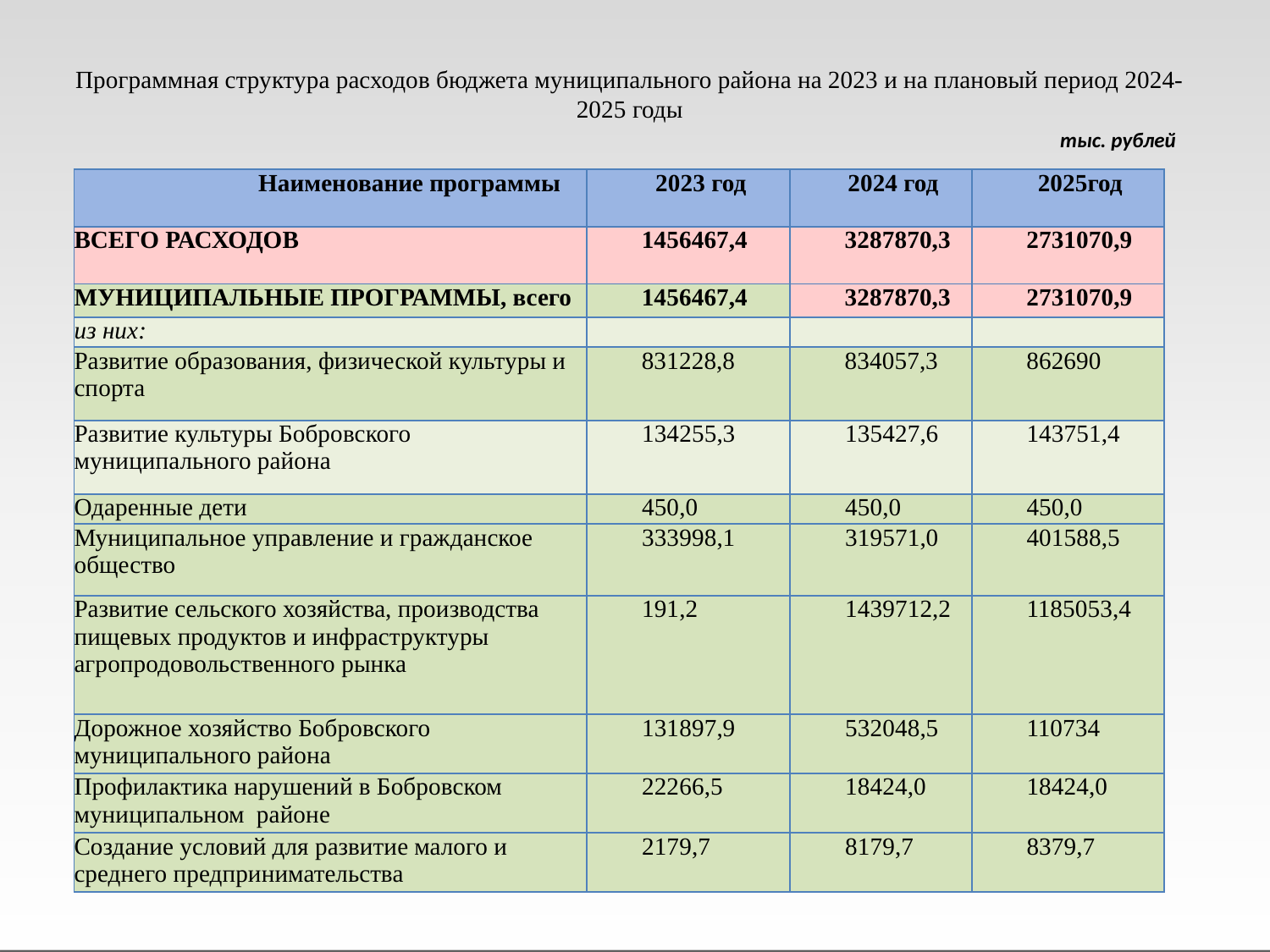

Программная структура расходов бюджета муниципального района на 2023 и на плановый период 2024-2025 годы
тыс. рублей
| Наименование программы | 2023 год | 2024 год | 2025год |
| --- | --- | --- | --- |
| ВСЕГО РАСХОДОВ | 1456467,4 | 3287870,3 | 2731070,9 |
| МУНИЦИПАЛЬНЫЕ ПРОГРАММЫ, всего | 1456467,4 | 3287870,3 | 2731070,9 |
| из них: |  |  |  |
| Развитие образования, физической культуры и спорта | 831228,8 | 834057,3 | 862690 |
| Развитие культуры Бобровского муниципального района | 134255,3 | 135427,6 | 143751,4 |
| Одаренные дети | 450,0 | 450,0 | 450,0 |
| Муниципальное управление и гражданское общество | 333998,1 | 319571,0 | 401588,5 |
| Развитие сельского хозяйства, производства пищевых продуктов и инфраструктуры агропродовольственного рынка | 191,2 | 1439712,2 | 1185053,4 |
| Дорожное хозяйство Бобровского муниципального района | 131897,9 | 532048,5 | 110734 |
| Профилактика нарушений в Бобровском муниципальном районе | 22266,5 | 18424,0 | 18424,0 |
| Создание условий для развитие малого и среднего предпринимательства | 2179,7 | 8179,7 | 8379,7 |